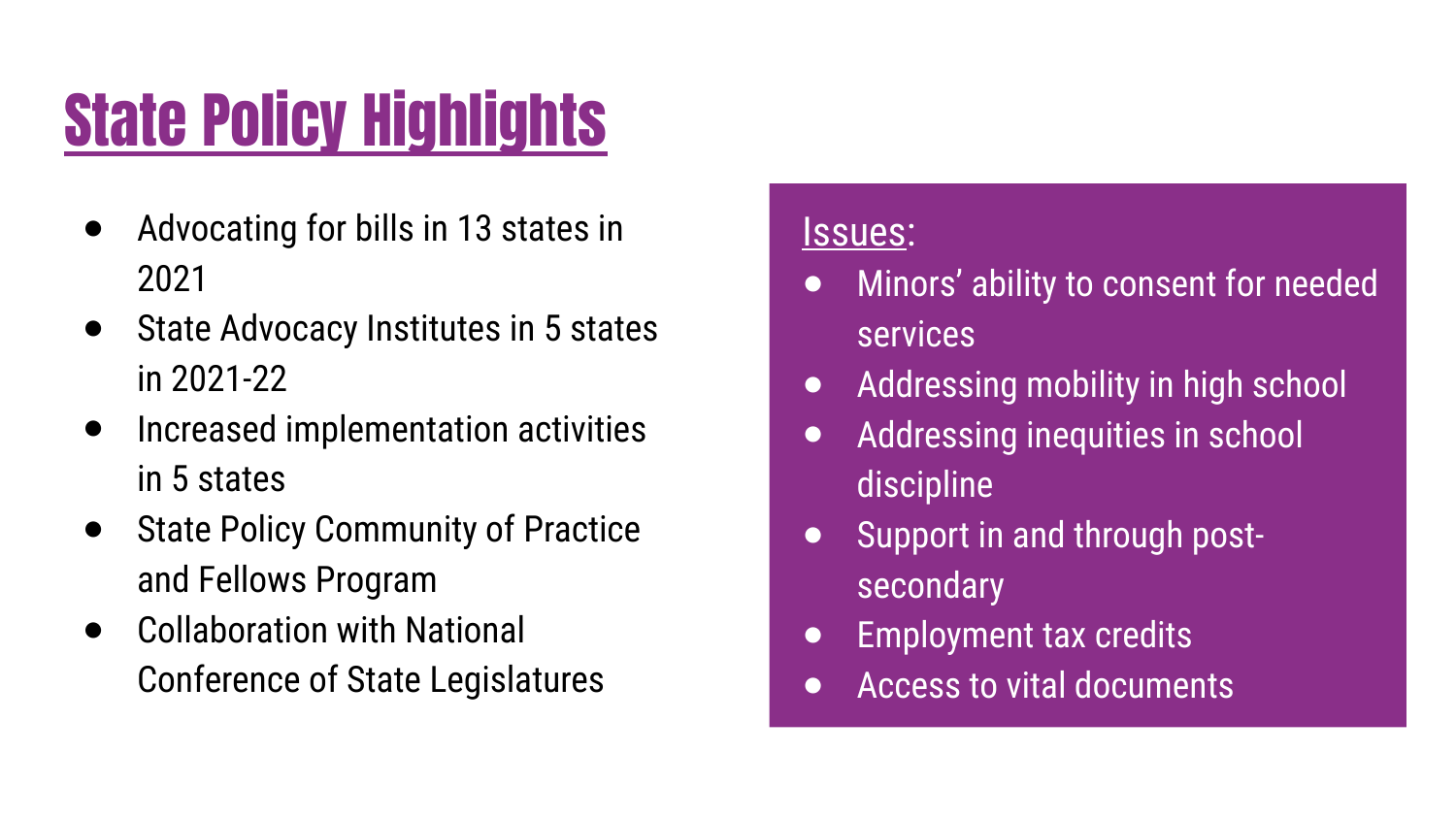

# State Policy Highlights
Advocating for bills in 13 states in 2021
State Advocacy Institutes in 5 states in 2021-22
Increased implementation activities in 5 states
State Policy Community of Practice and Fellows Program
Collaboration with National Conference of State Legislatures

Issues:
Minors’ ability to consent for needed services
Addressing mobility in high school
Addressing inequities in school discipline
Support in and through post-secondary
Employment tax credits
Access to vital documents